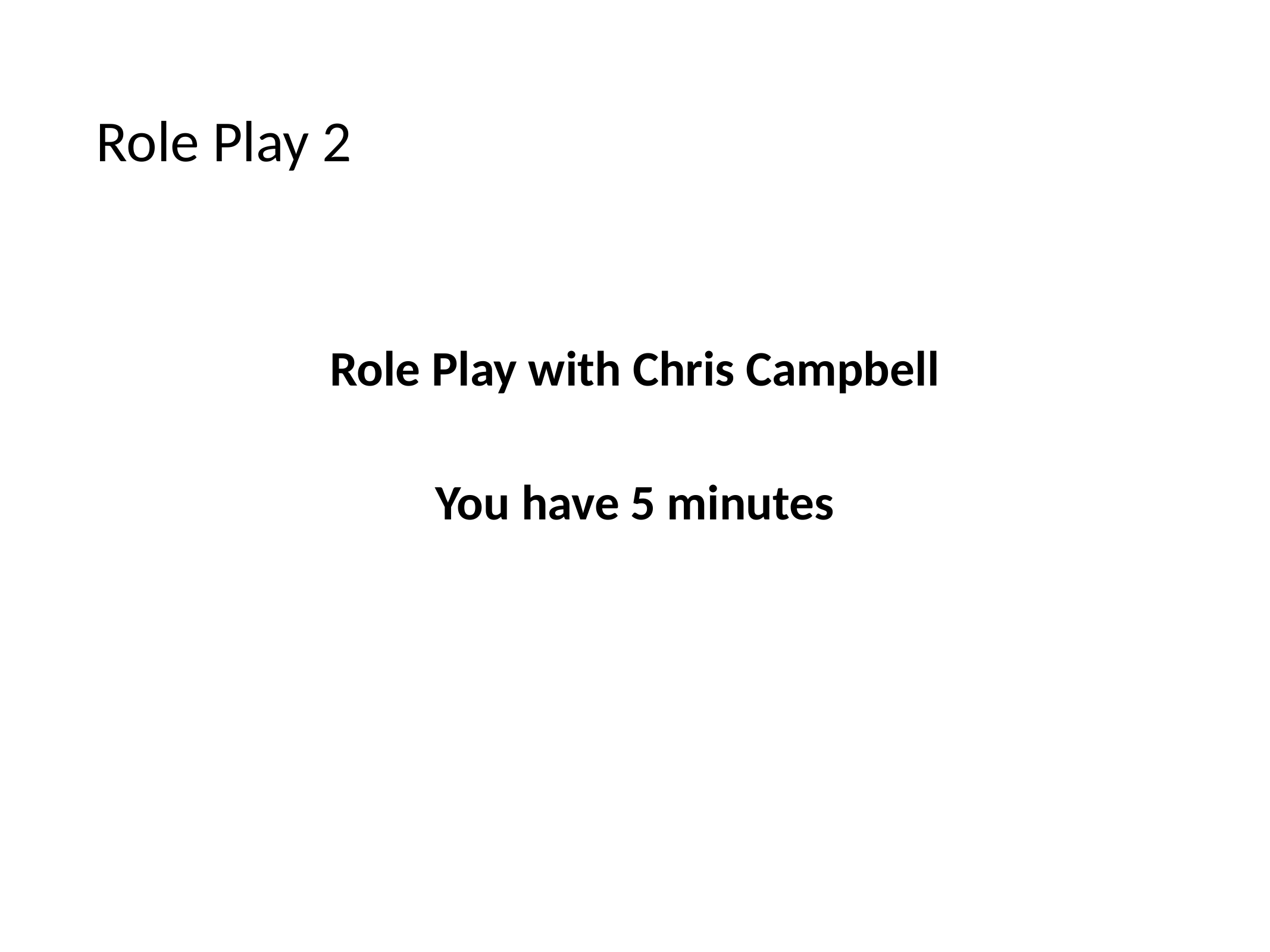

# Role Play 2
Role Play with Chris Campbell

You have 5 minutes